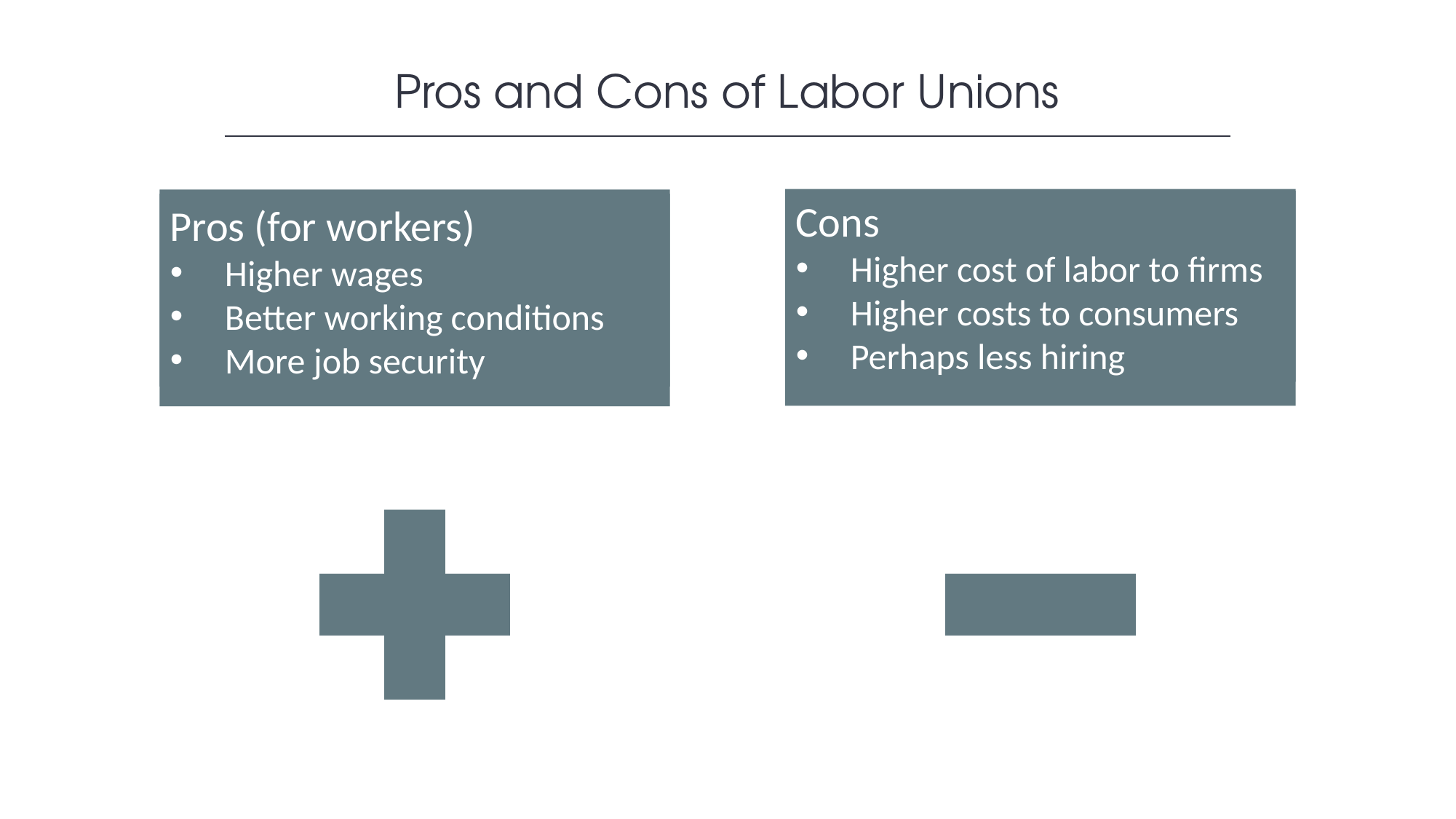

Pros and Cons of Labor Unions
Cons
Higher cost of labor to firms
Higher costs to consumers
Perhaps less hiring

Pros (for workers)
Higher wages
Better working conditions
More job security